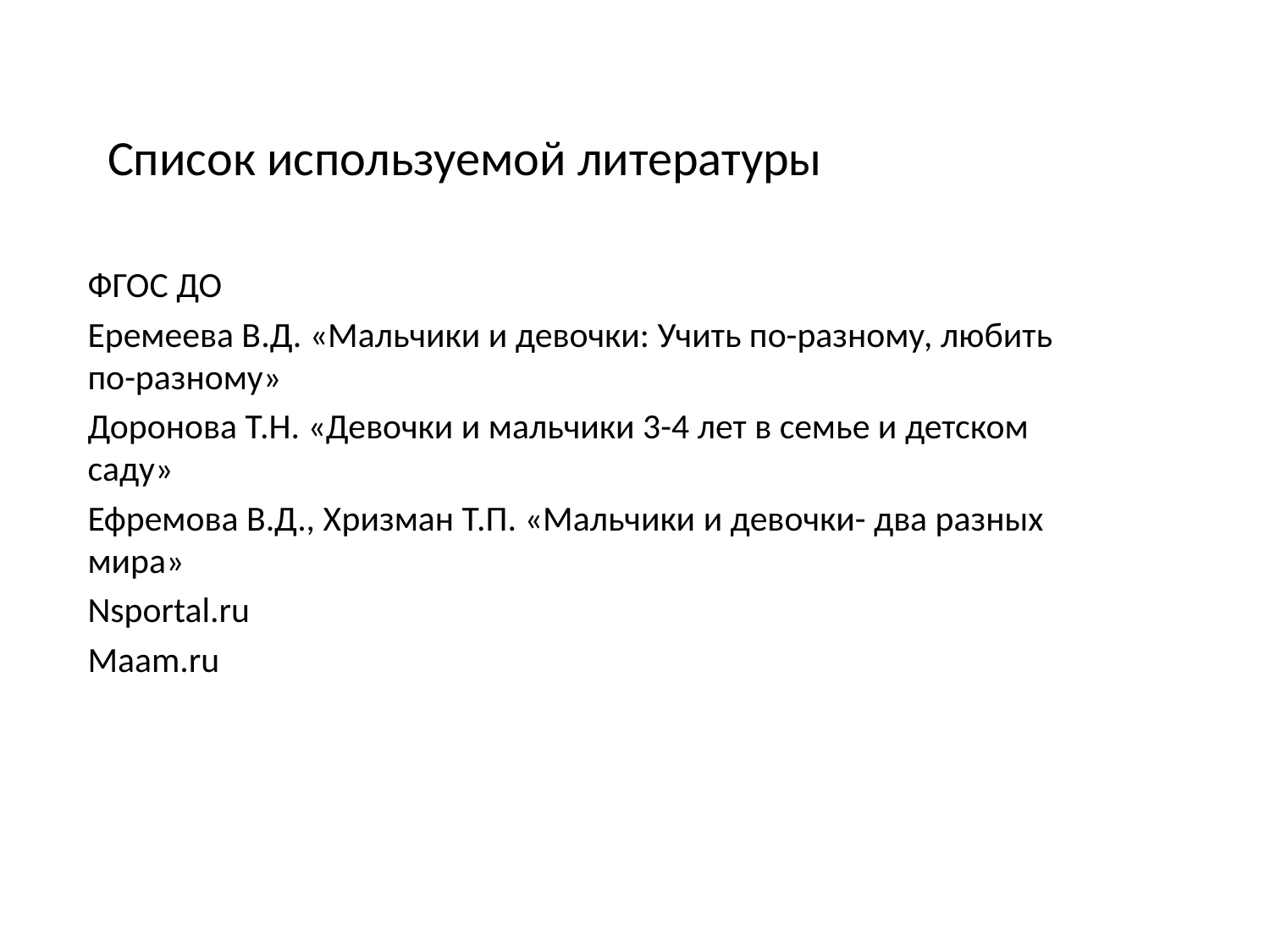

# Список используемой литературы
ФГОС ДО
Еремеева В.Д. «Мальчики и девочки: Учить по-разному, любить по-разному»
Доронова Т.Н. «Девочки и мальчики 3-4 лет в семье и детском саду»
Ефремова В.Д., Хризман Т.П. «Мальчики и девочки- два разных мира»
Nsportal.ru
Maam.ru